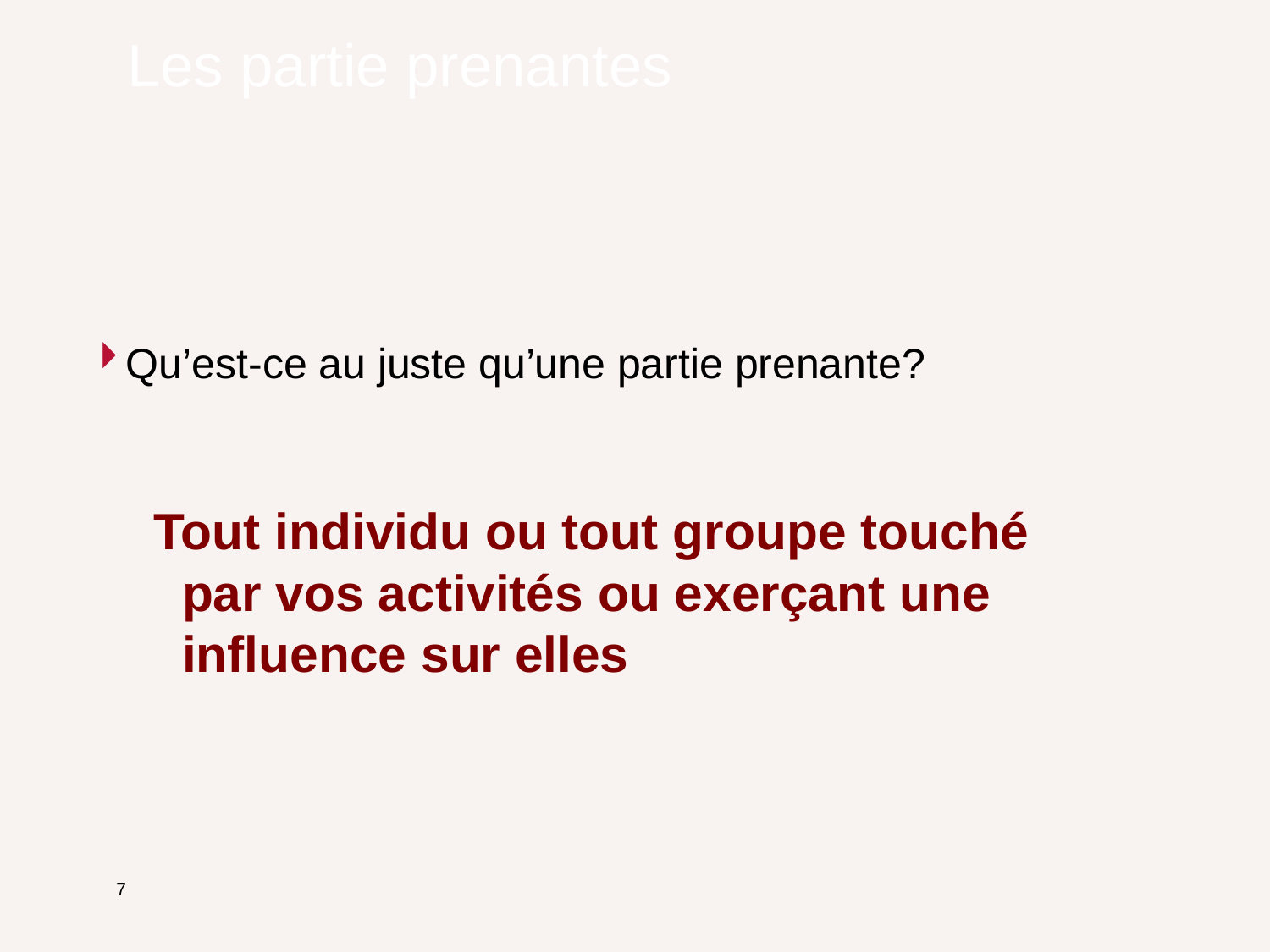

# Les partie prenantes
Qu’est-ce au juste qu’une partie prenante?

Tout individu ou tout groupe touché par vos activités ou exerçant une influence sur elles
7